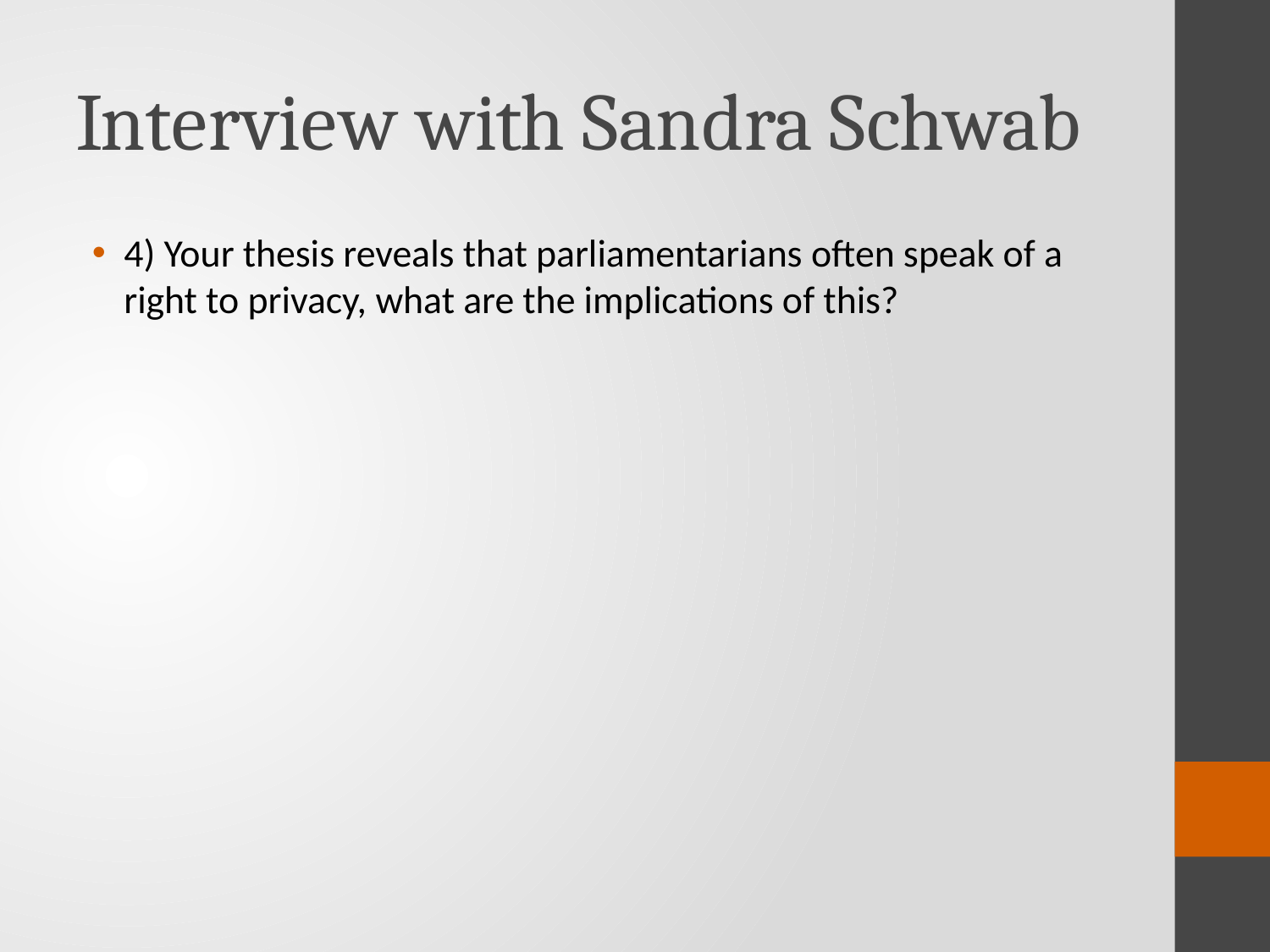

# Interview with Sandra Schwab
4) Your thesis reveals that parliamentarians often speak of a right to privacy, what are the implications of this?